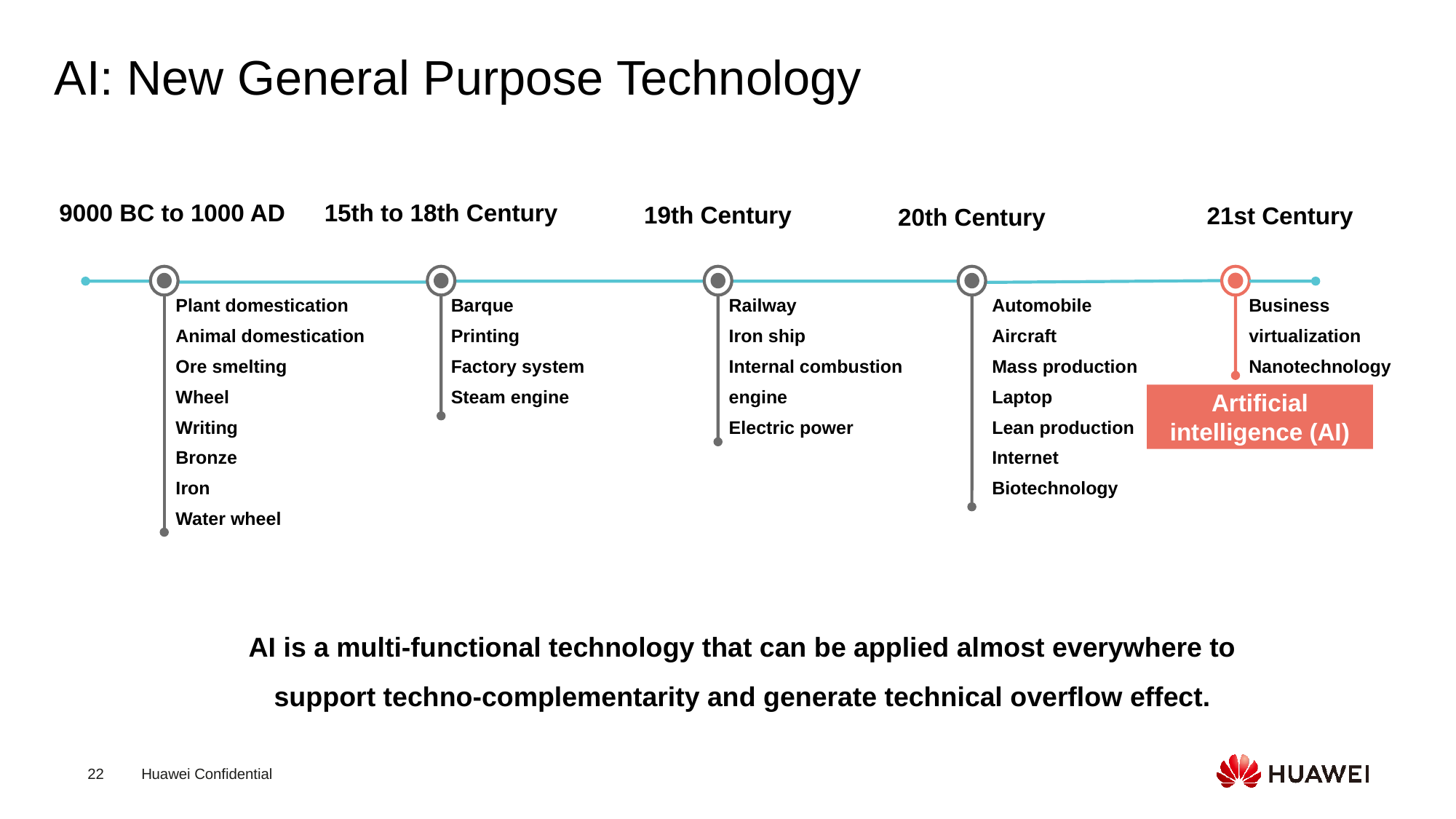

# AI: New General Purpose Technology
19th Century
21st Century
9000 BC to 1000 AD
15th to 18th Century
20th Century

Plant domestication
Animal domestication
Ore smelting
Wheel
Writing
Bronze
Iron
Water wheel

Barque
Printing
Factory system
Steam engine
Railway
Iron ship
Internal combustion engine
Electric power
Automobile
Aircraft
Mass production
Laptop
Lean production
Internet
Biotechnology
Business virtualization
Nanotechnology

Artificial intelligence (AI)
AI is a multi-functional technology that can be applied almost everywhere to support techno-complementarity and generate technical overflow effect.